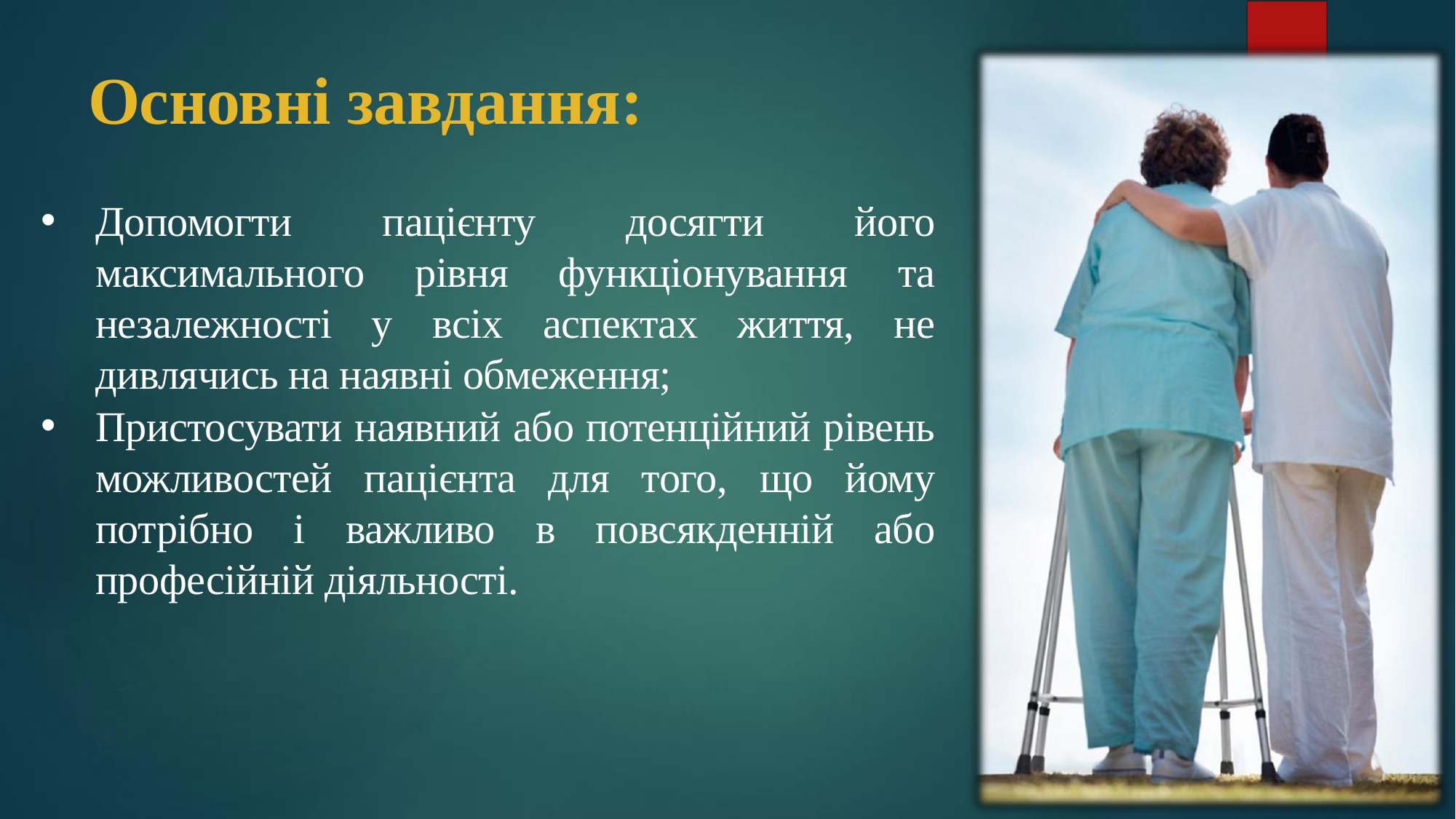

# Основні завдання:
Допомогти пацієнту досягти його максимального рівня функціонування та незалежності у всіх аспектах життя, не дивлячись на наявні обмеження;
Пристосувати наявний або потенційний рівень можливостей пацієнта для того, що йому потрібно і важливо в повсякденній або професійній діяльності.